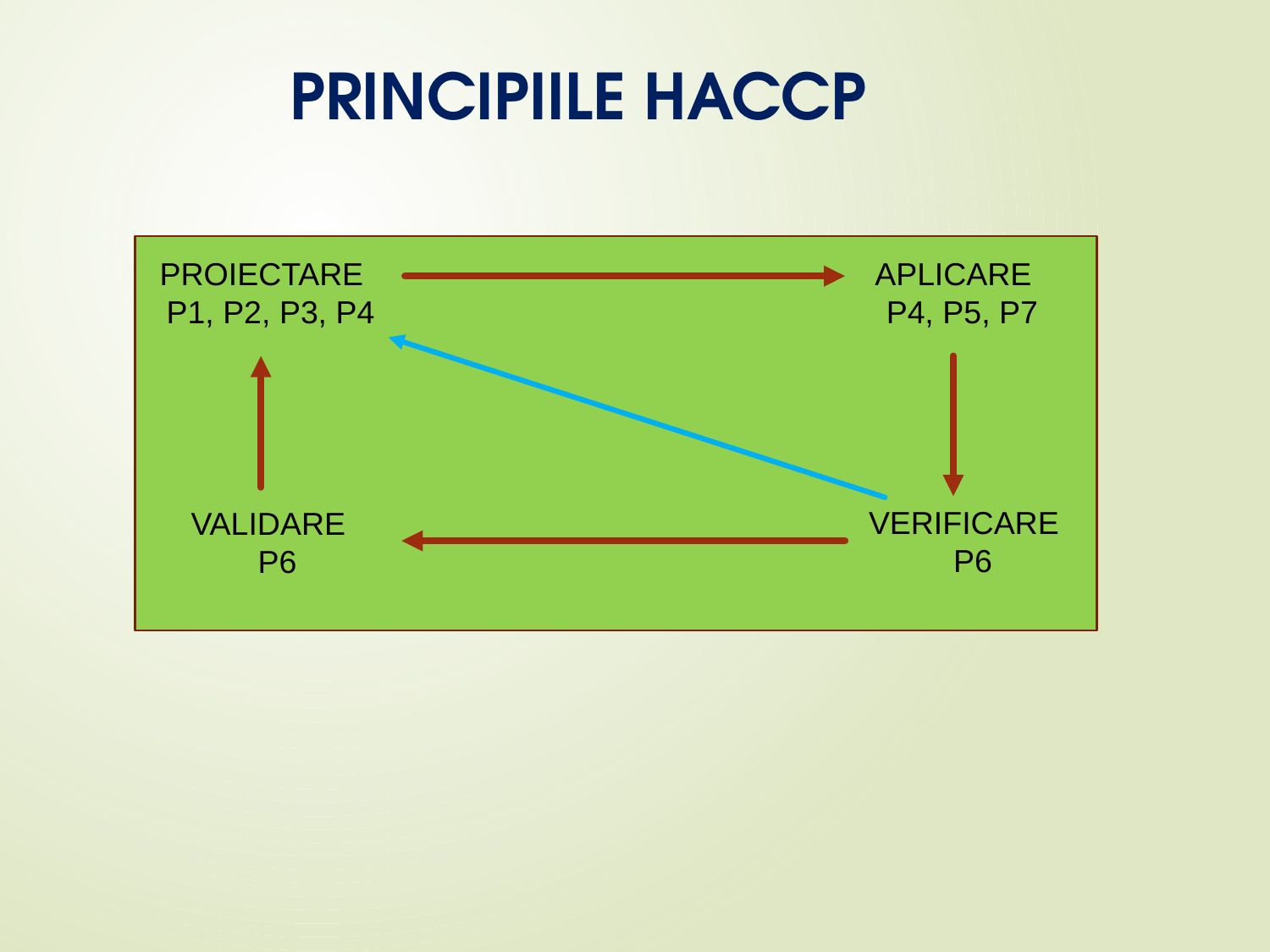

# PRINCIPIILE HACCP

APLICARE
  P4, P5, P7
PROIECTARE
  P1, P2, P3, P4
VERIFICARE
  P6
VALIDARE
  P6